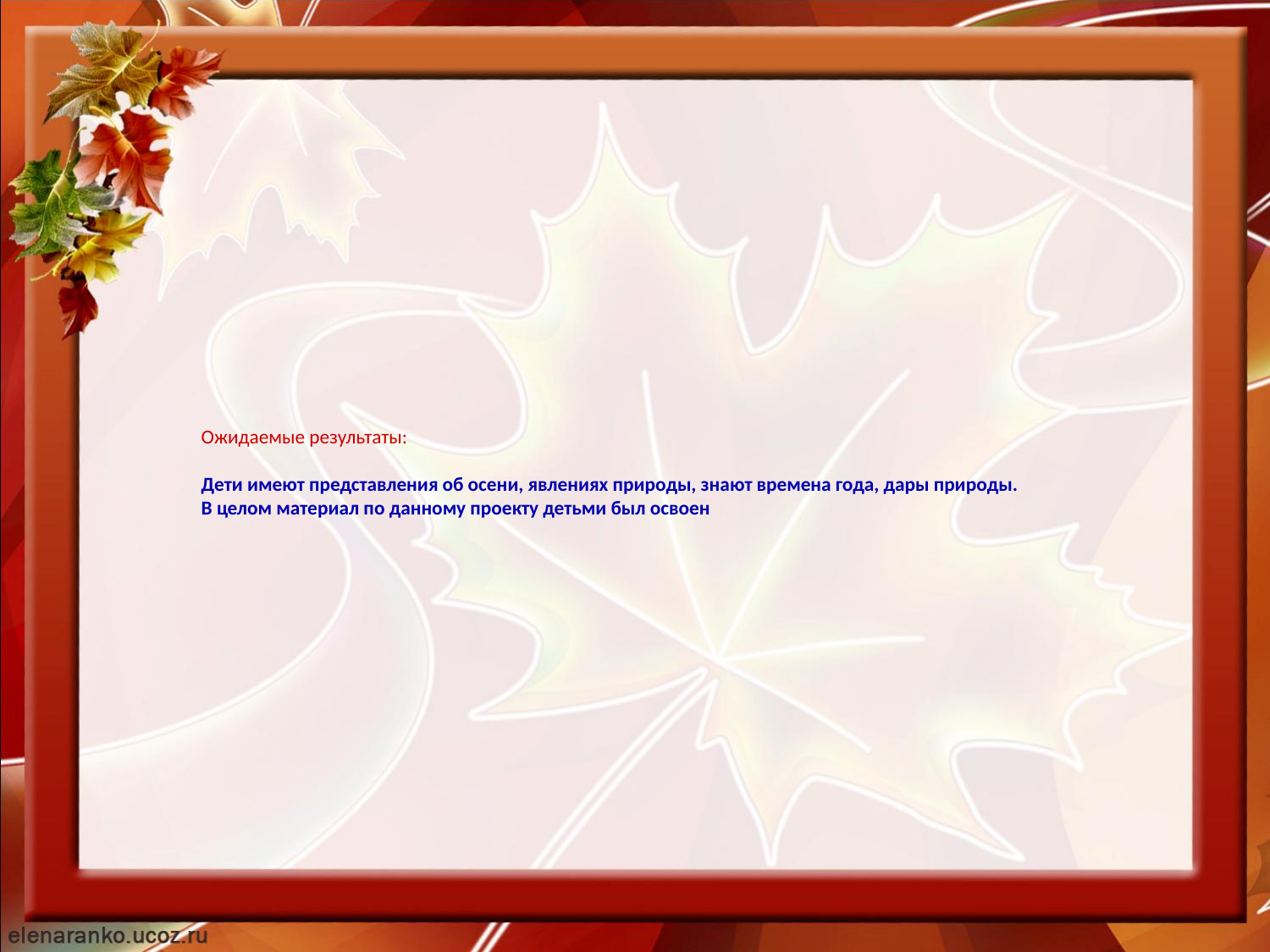

# Ожидаемые результаты: Дети имеют представления об осени, явлениях природы, знают времена года, дары природы. В целом материал по данному проекту детьми был освоен